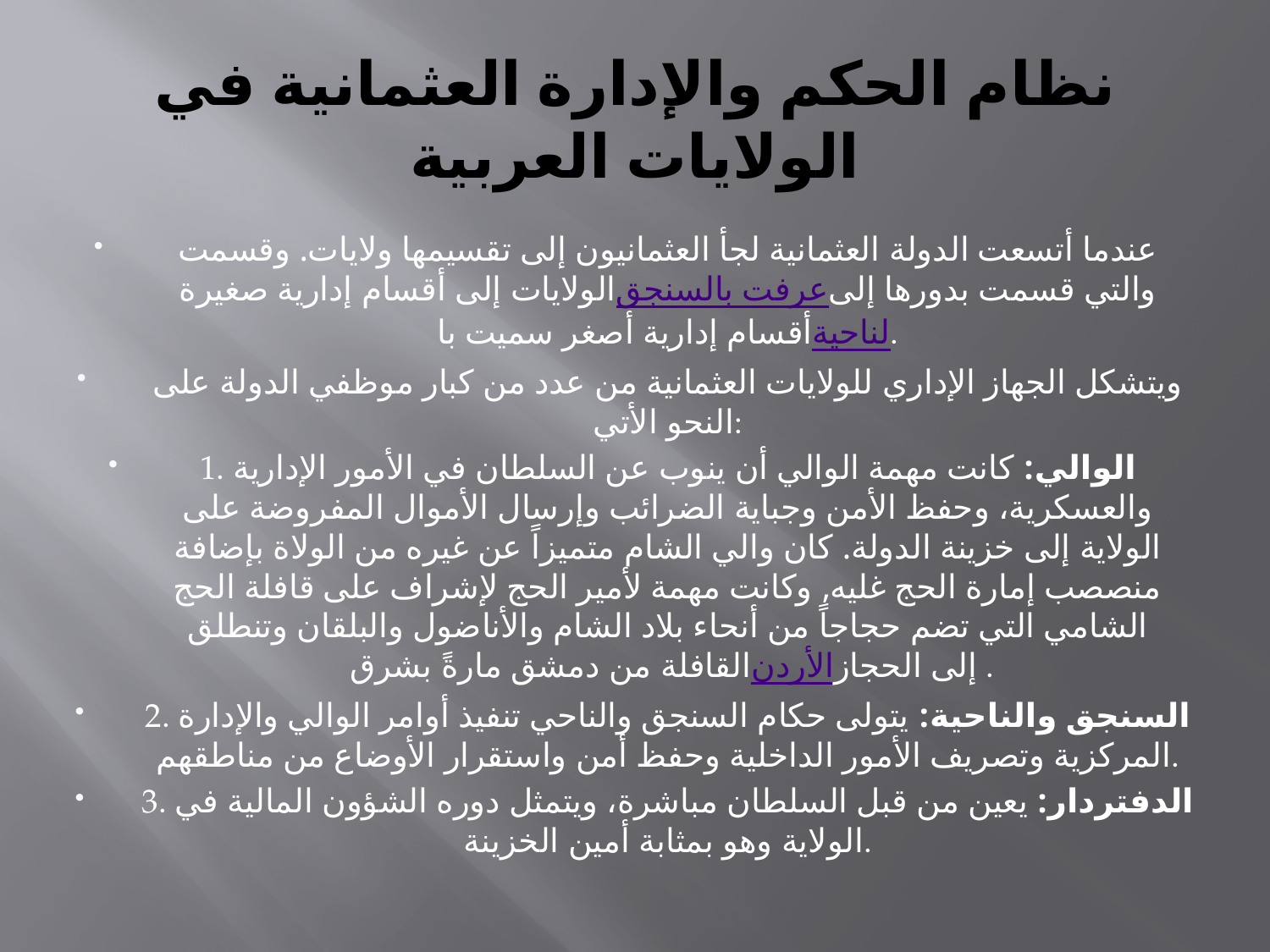

# نظام الحكم والإدارة العثمانية في الولايات العربية
عندما أتسعت الدولة العثمانية لجأ العثمانيون إلى تقسيمها ولايات. وقسمت الولايات إلى أقسام إدارية صغيرة عرفت بالسنجق والتي قسمت بدورها إلى أقسام إدارية أصغر سميت بالناحية.
ويتشكل الجهاز الإداري للولايات العثمانية من عدد من كبار موظفي الدولة على النحو الأتي:
1. الوالي: كانت مهمة الوالي أن ينوب عن السلطان في الأمور الإدارية والعسكرية، وحفظ الأمن وجباية الضرائب وإرسال الأموال المفروضة على الولاية إلى خزينة الدولة. كان والي الشام متميزاً عن غيره من الولاة بإضافة منصصب إمارة الحج غليه, وكانت مهمة لأمير الحج لإشراف على قافلة الحج الشامي التي تضم حجاجاً من أنحاء بلاد الشام والأناضول والبلقان وتنطلق القافلة من دمشق مارةً بشرق الأردن إلى الحجاز.
2. السنجق والناحية: يتولى حكام السنجق والناحي تنفيذ أوامر الوالي والإدارة المركزية وتصريف الأمور الداخلية وحفظ أمن واستقرار الأوضاع من مناطقهم.
3. الدفتردار: يعين من قبل السلطان مباشرة، ويتمثل دوره الشؤون المالية في الولاية وهو بمثابة أمين الخزينة.